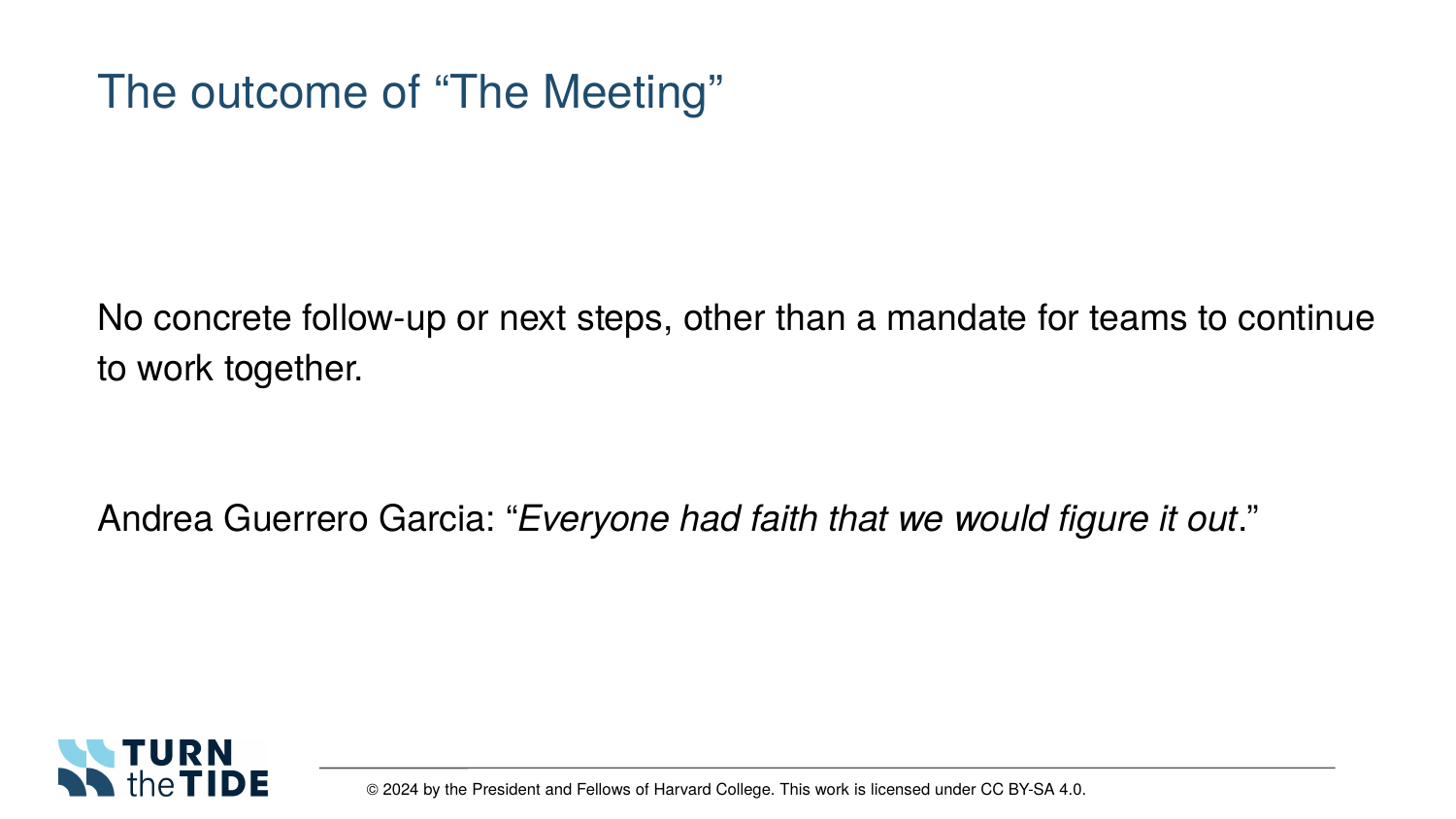

The outcome of “The Meeting”
No concrete follow-up or next steps, other than a mandate for teams to continue to work together.
Andrea Guerrero Garcia: “Everyone had faith that we would figure it out.”